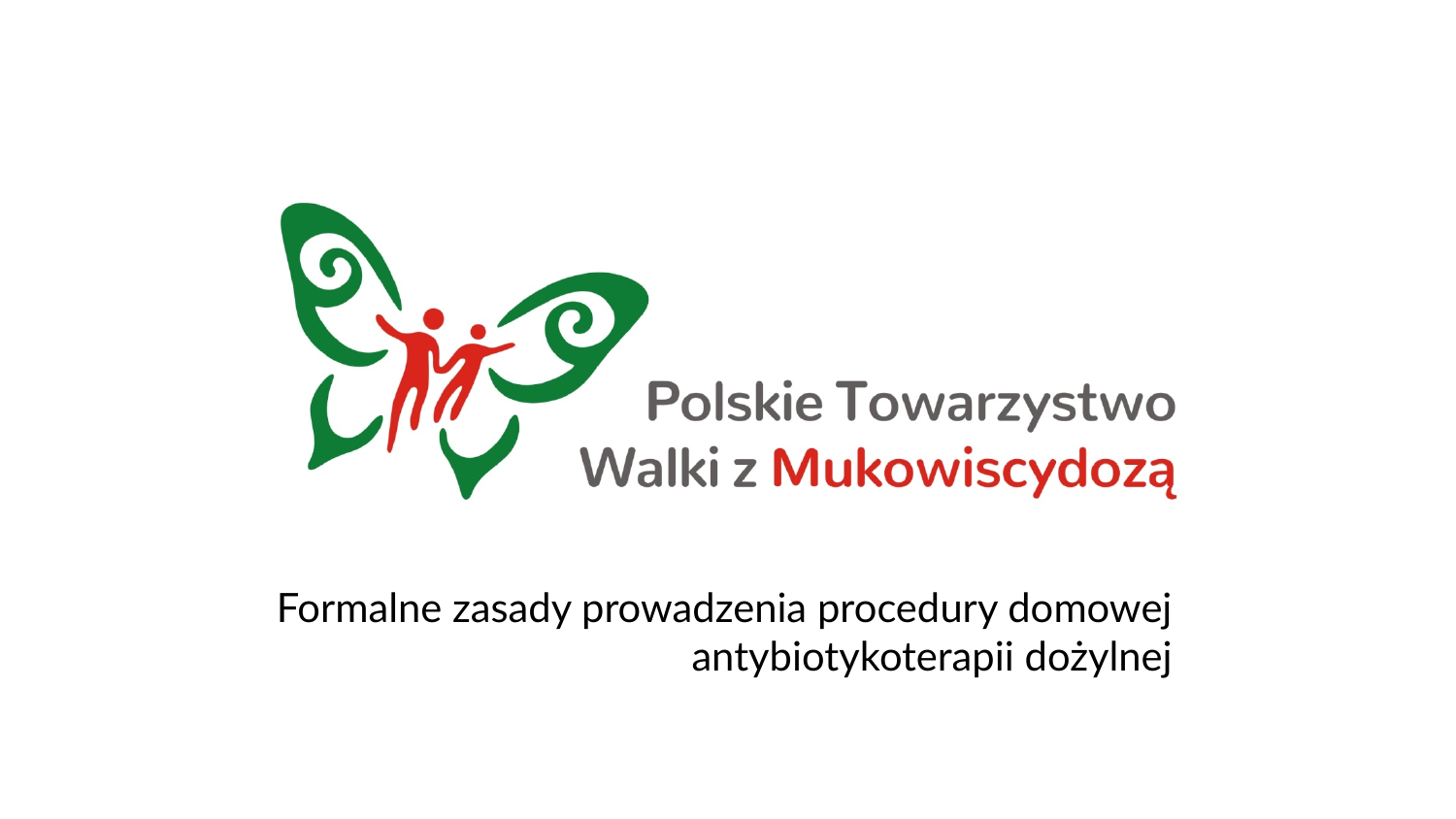

# Formalne zasady prowadzenia procedury domowej antybiotykoterapii dożylnej